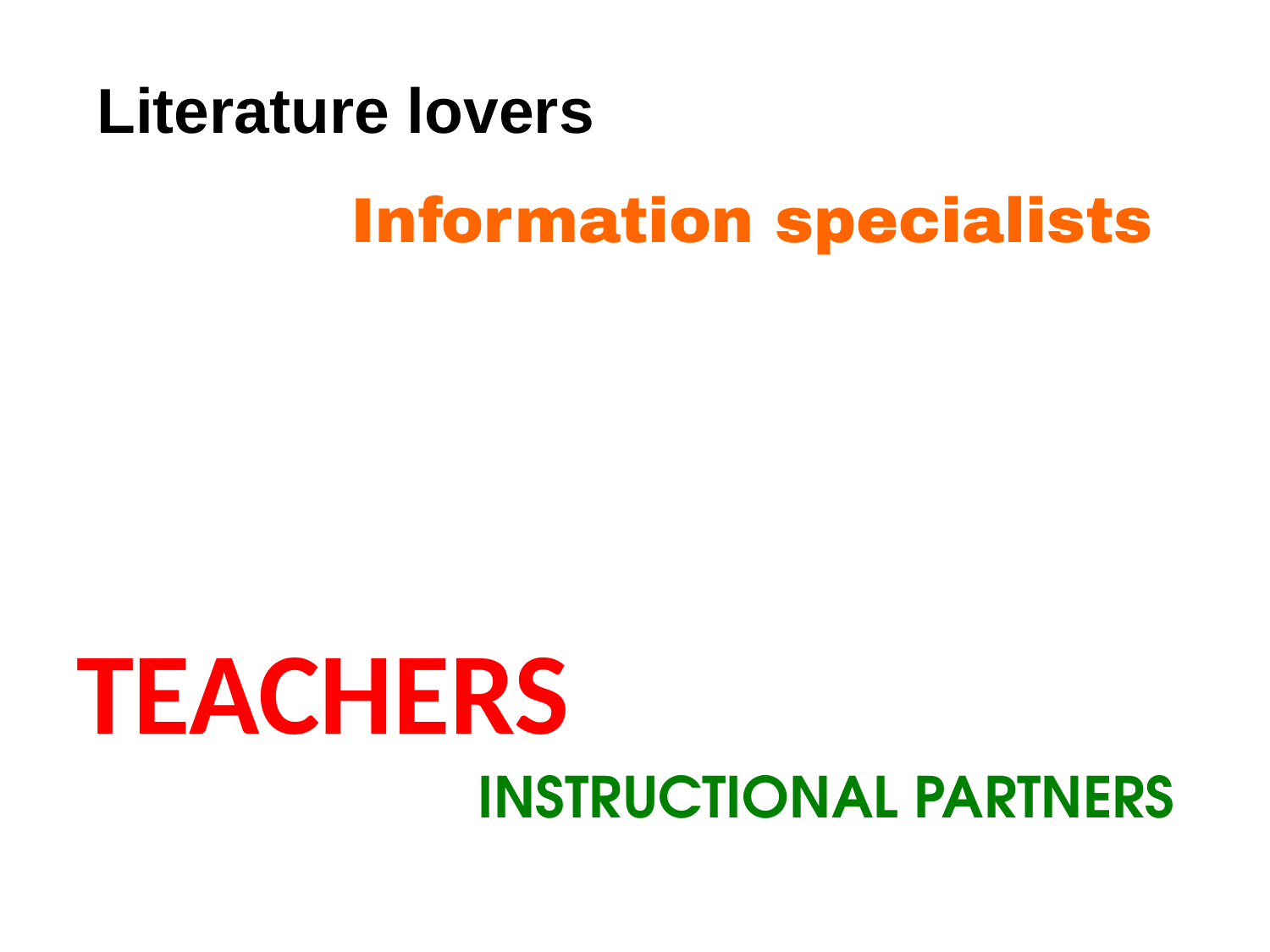

Literature lovers
Information specialists
# TEACHERS
INSTRUCTIONAL PARTNERS